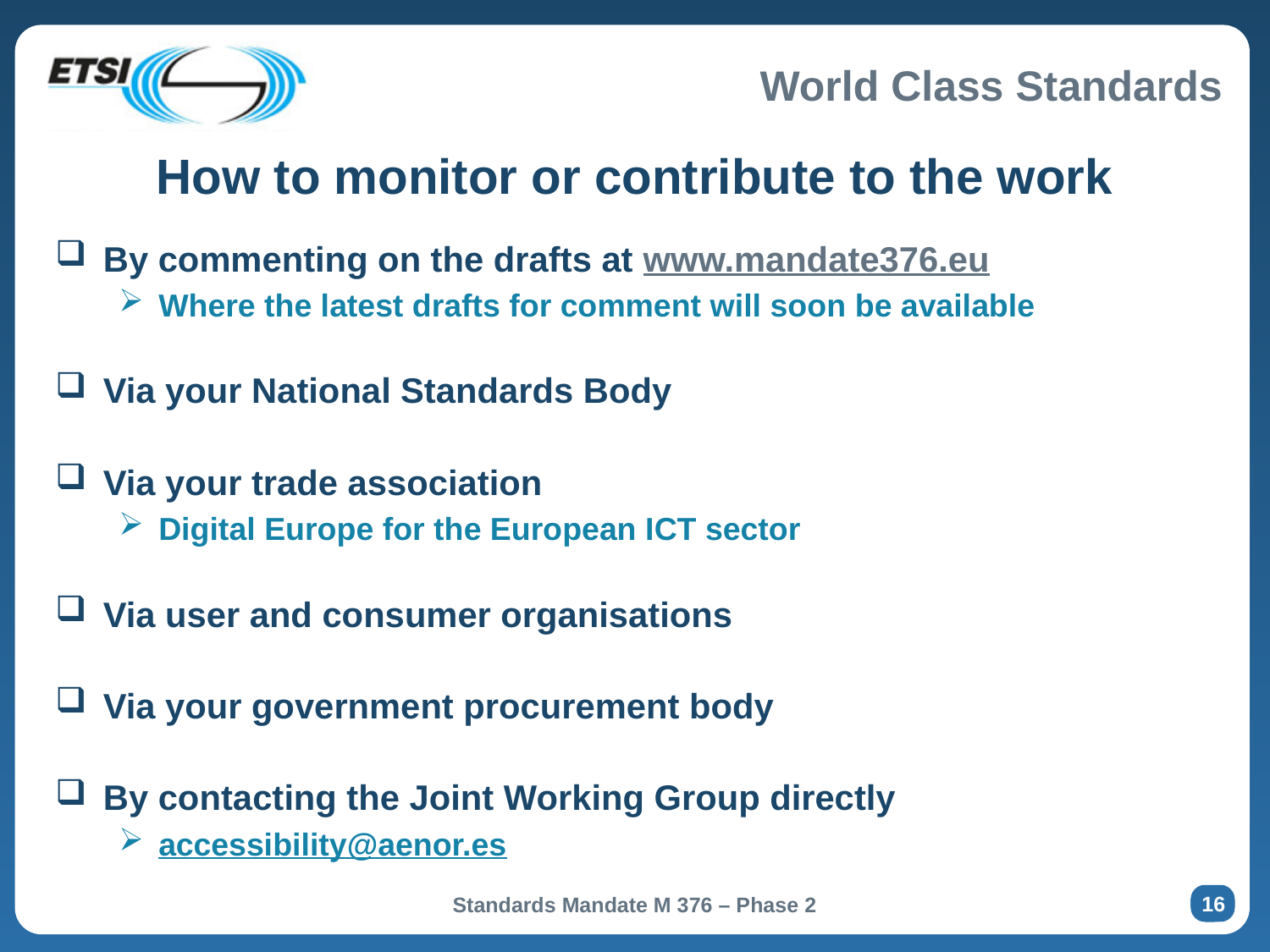

# How to monitor or contribute to the work
By commenting on the drafts at www.mandate376.eu
Where the latest drafts for comment will soon be available
Via your National Standards Body
Via your trade association
Digital Europe for the European ICT sector
Via user and consumer organisations
Via your government procurement body
By contacting the Joint Working Group directly
accessibility@aenor.es

16
Standards Mandate M 376 – Phase 2